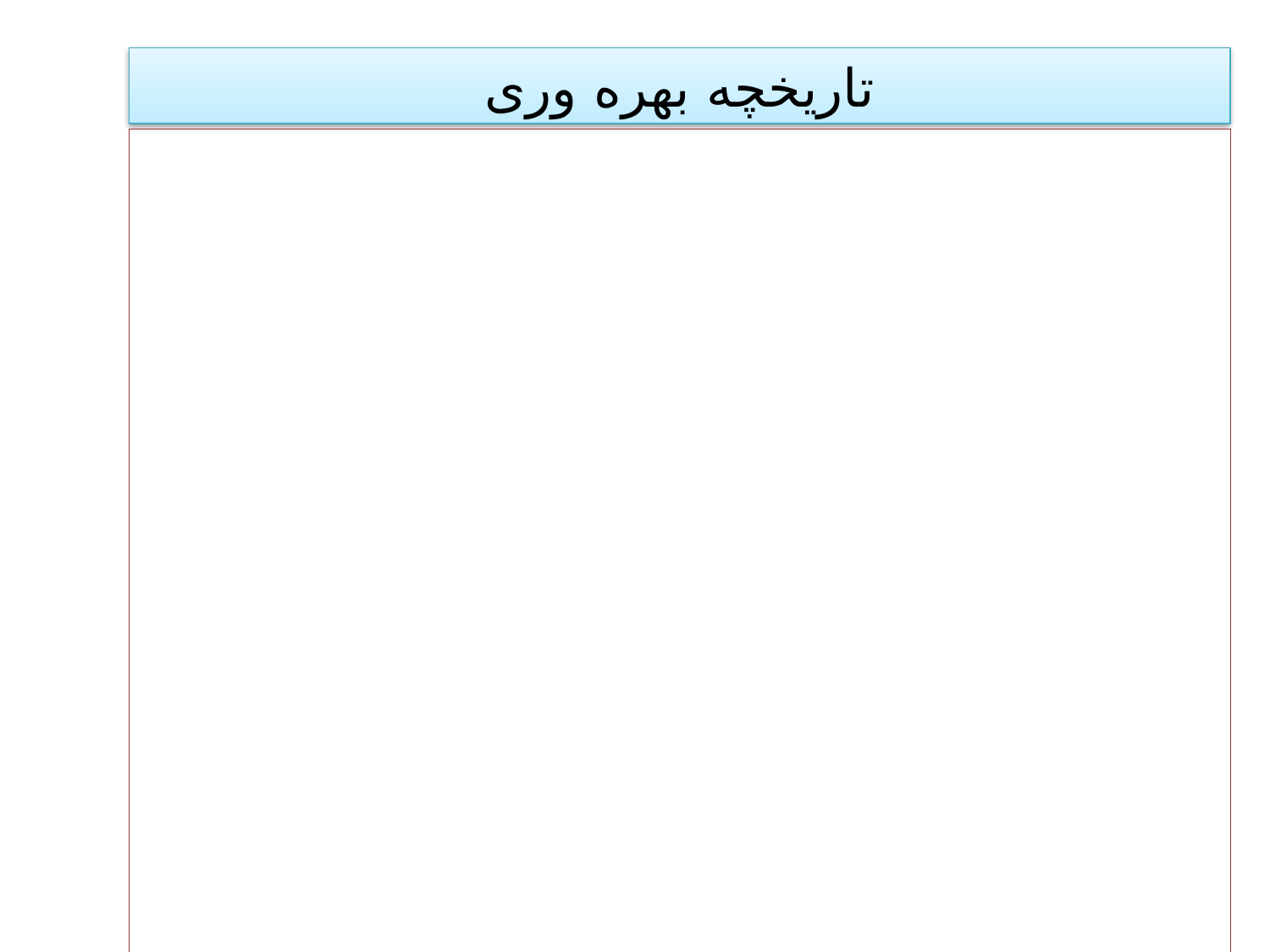

تاریخچه بهره وری
اسمیت ، نیروی کار با بهره وری را دارای ارزشی بیشتر از نیروی کار فاقد بهره وری دانست . کارایی را نتیجه ی کار و تخصصی کردن آن دانست.
جی ونس ، هدف عمده اقتصاد را بهره ور کردن نیروی کار دانست.
بعد از انقلاب صنعتی ، بهره وری(میل به تولید) مورد توجه واقع شد.
رابینز ، اثربخشی را جوهره اصلی تئوری سازمان دانست.
گودمن ، به ارتباط فرهنگ سازمانی و اثربخشی و ارائه مدلهای ارزش چندگانه پرداخت.
کمپل ، اثربخشی را میزان دستیابی به اهداف دانست.
کویین و رورباف به ترکیب معیارهای اثربخشی پرداختند.